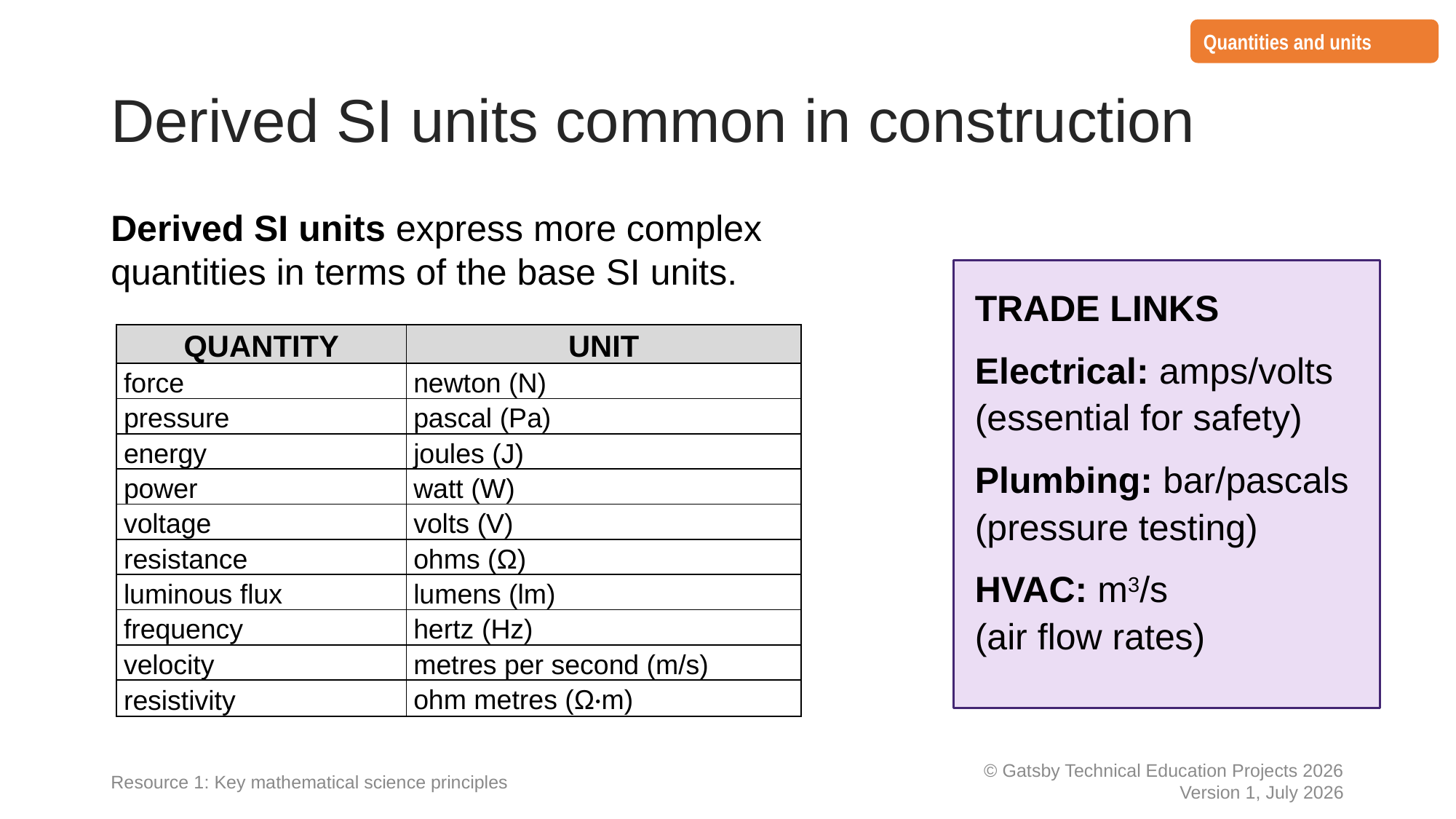

Quantities and units
# Derived SI units common in construction
Derived SI units express more complex quantities in terms of the base SI units.
TRADE LINKS
Electrical: amps/volts (essential for safety)
Plumbing: bar/pascals (pressure testing)
HVAC: m3/s
(air flow rates)

| QUANTITY | UNIT |
| --- | --- |
| force | newton (N) |
| pressure | pascal (Pa) |
| energy | joules (J) |
| power | watt (W) |
| voltage | volts (V) |
| resistance | ohms (Ω) |
| luminous flux | lumens (lm) |
| frequency | hertz (Hz) |
| velocity | metres per second (m/s) |
| resistivity | ohm metres (Ω·m) |
Resource 1: Key mathematical science principles